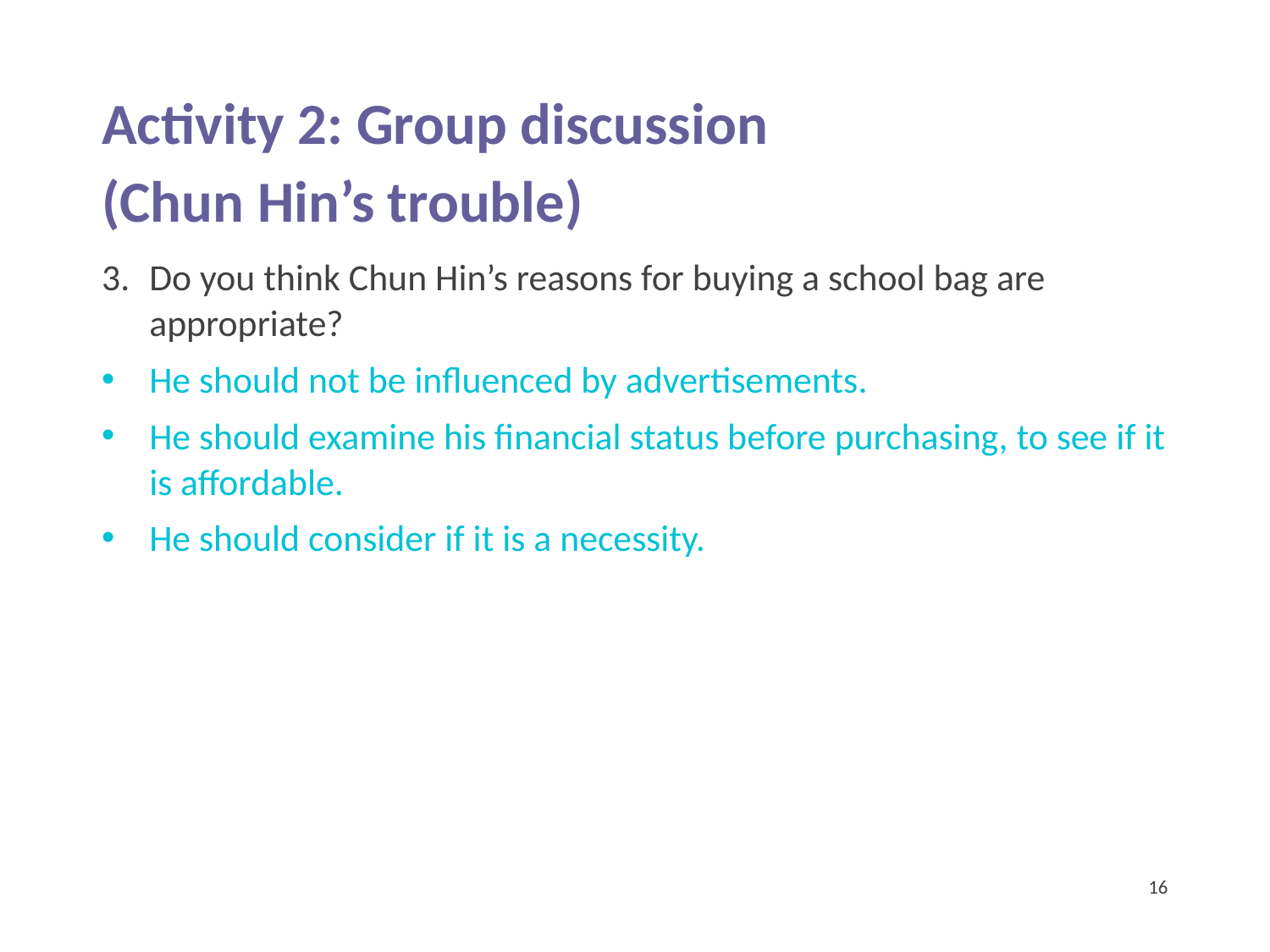

Activity 2: Group discussion
(Chun Hin’s trouble)
Do you think Chun Hin’s reasons for buying a school bag are appropriate?
He should not be influenced by advertisements.
He should examine his financial status before purchasing, to see if it is affordable.
He should consider if it is a necessity.
16